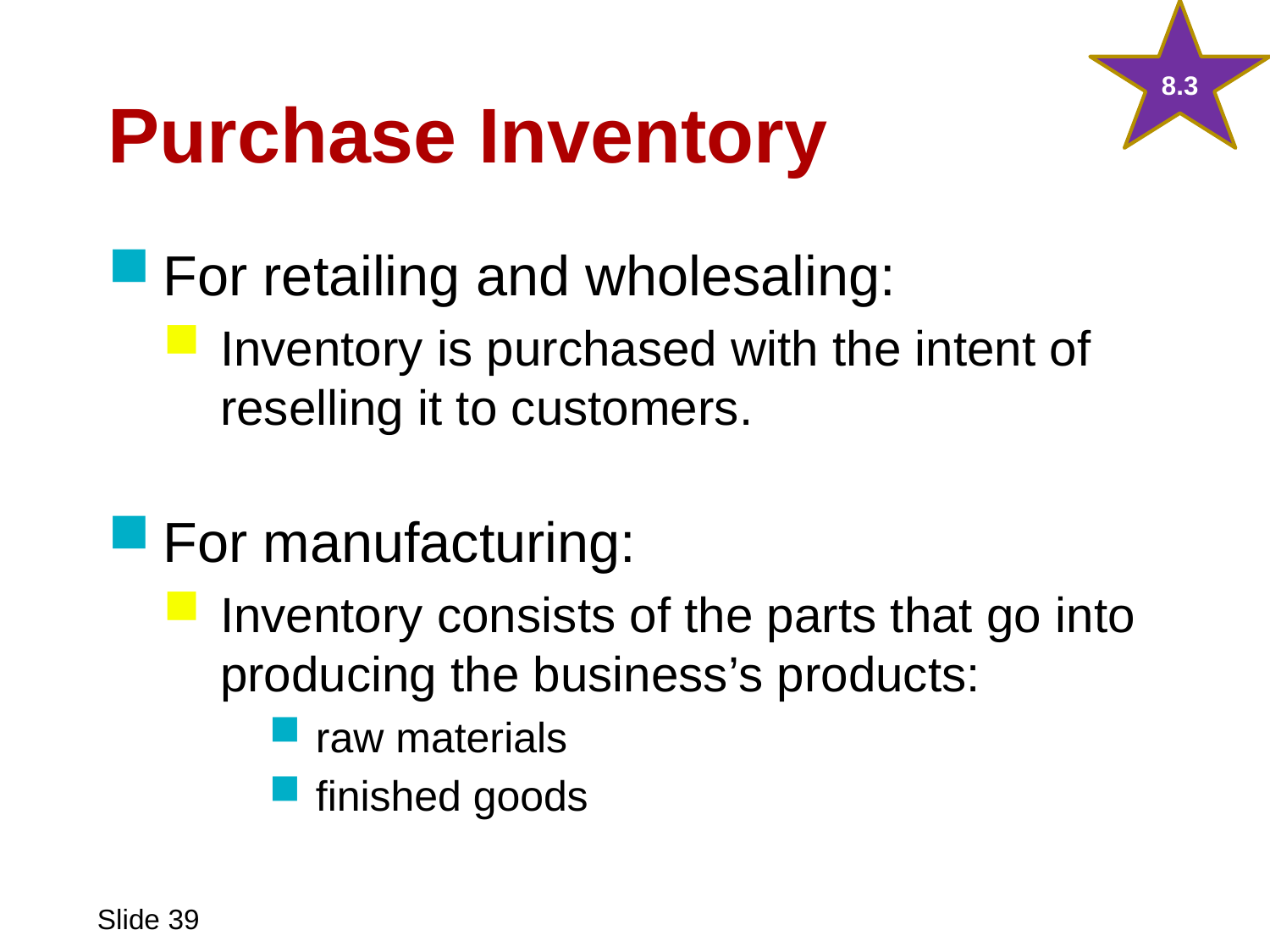

8.3
# Purchase Inventory
For retailing and wholesaling:
Inventory is purchased with the intent of reselling it to customers.
For manufacturing:
Inventory consists of the parts that go into producing the business’s products:
raw materials
finished goods
Chapter 8
Slide 39